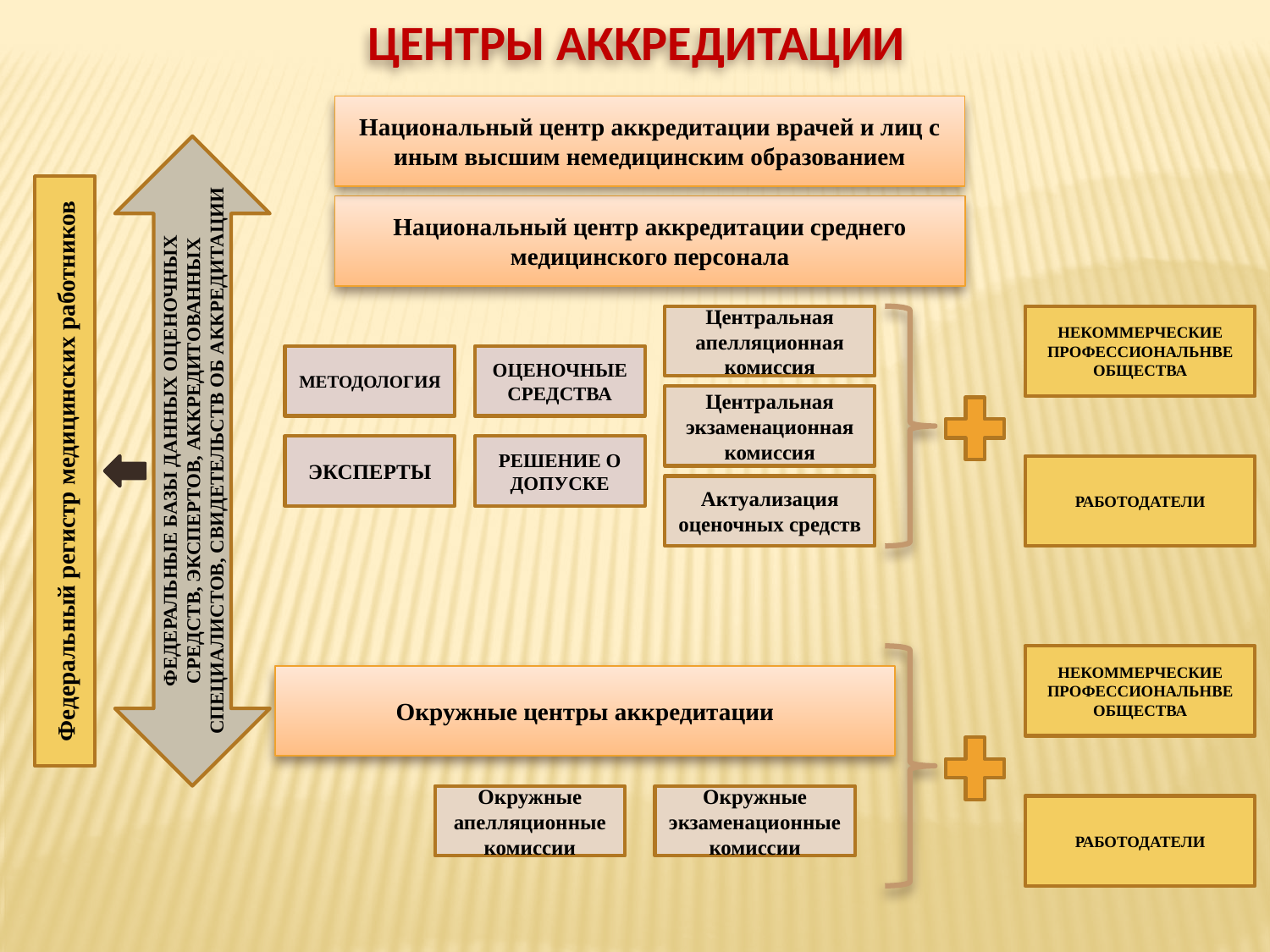

ЦЕНТРЫ АККРЕДИТАЦИИ
Национальный центр аккредитации врачей и лиц с иным высшим немедицинским образованием
ФЕДЕРАЛЬНЫЕ БАЗЫ ДАННЫХ ОЦЕНОЧНЫХ СРЕДСТВ, ЭКСПЕРТОВ, АККРЕДИТОВАННЫХ СПЕЦИАЛИСТОВ, СВИДЕТЕЛЬСТВ ОБ АККРЕДИТАЦИИ
Федеральный регистр медицинских работников
Национальный центр аккредитации среднего медицинского персонала
Центральная апелляционная комиссия

НЕКОММЕРЧЕСКИЕ ПРОФЕССИОНАЛЬНВЕ ОБЩЕСТВА
МЕТОДОЛОГИЯ
ОЦЕНОЧНЫЕ СРЕДСТВА
Центральная экзаменационная комиссия

ЭКСПЕРТЫ
РЕШЕНИЕ О ДОПУСКЕ

РАБОТОДАТЕЛИ
Актуализация оценочных средств

НЕКОММЕРЧЕСКИЕ ПРОФЕССИОНАЛЬНВЕ ОБЩЕСТВА
Окружные центры аккредитации

Окружные апелляционные комиссии
Окружные экзаменационные комиссии
РАБОТОДАТЕЛИ